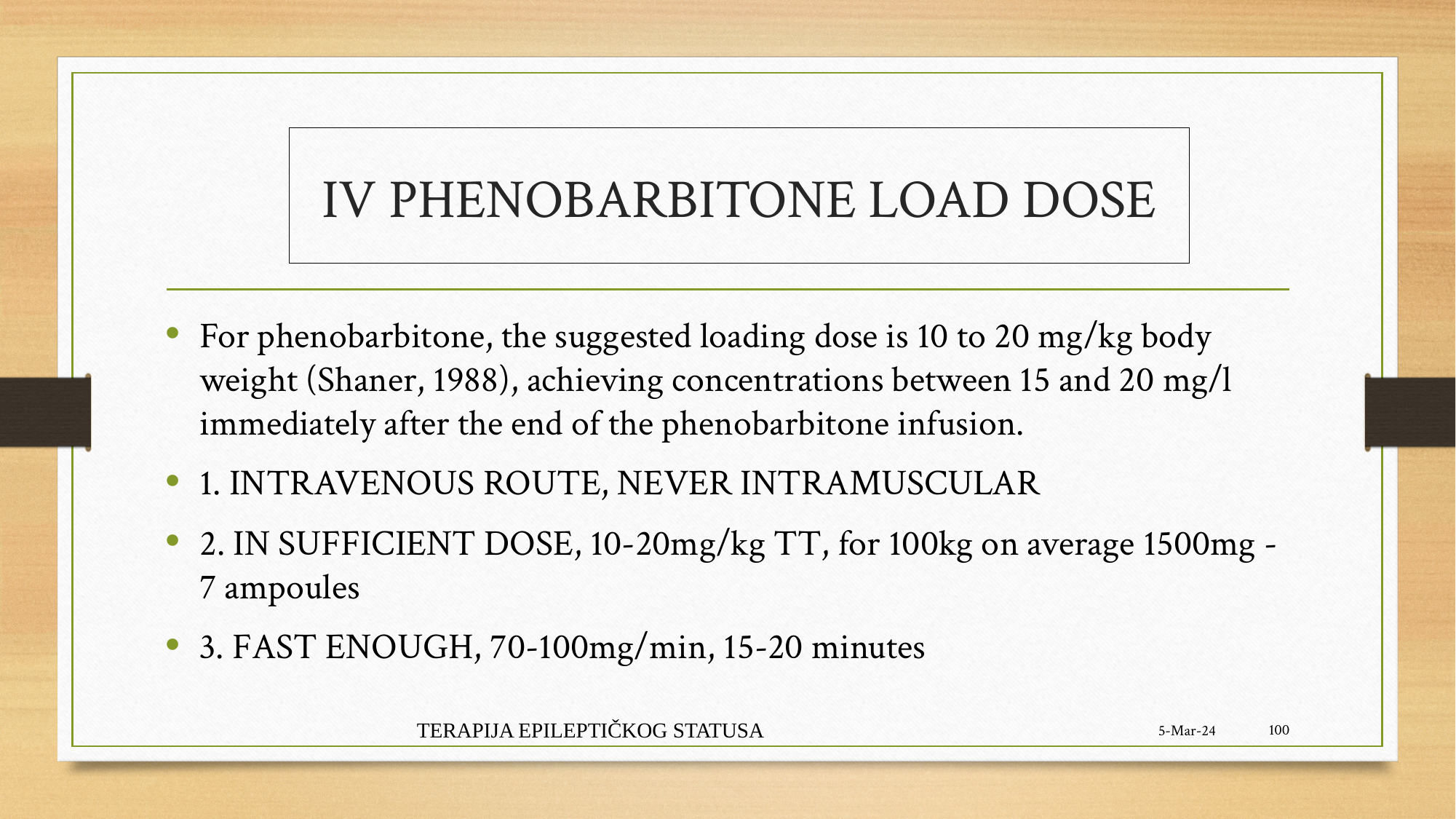

IV PHENOBARBITONE LOAD DOSE
For phenobarbitone, the suggested loading dose is 10 to 20 mg/kg body weight (Shaner, 1988), achieving concentrations between 15 and 20 mg/l immediately after the end of the phenobarbitone infusion.
1. INTRAVENOUS ROUTE, NEVER INTRAMUSCULAR
2. IN SUFFICIENT DOSE, 10-20mg/kg TT, for 100kg on average 1500mg - 7 ampoules
3. FAST ENOUGH, 70-100mg/min, 15-20 minutes
TERAPIJA EPILEPTIČKOG STATUSA
5-Mar-24
100